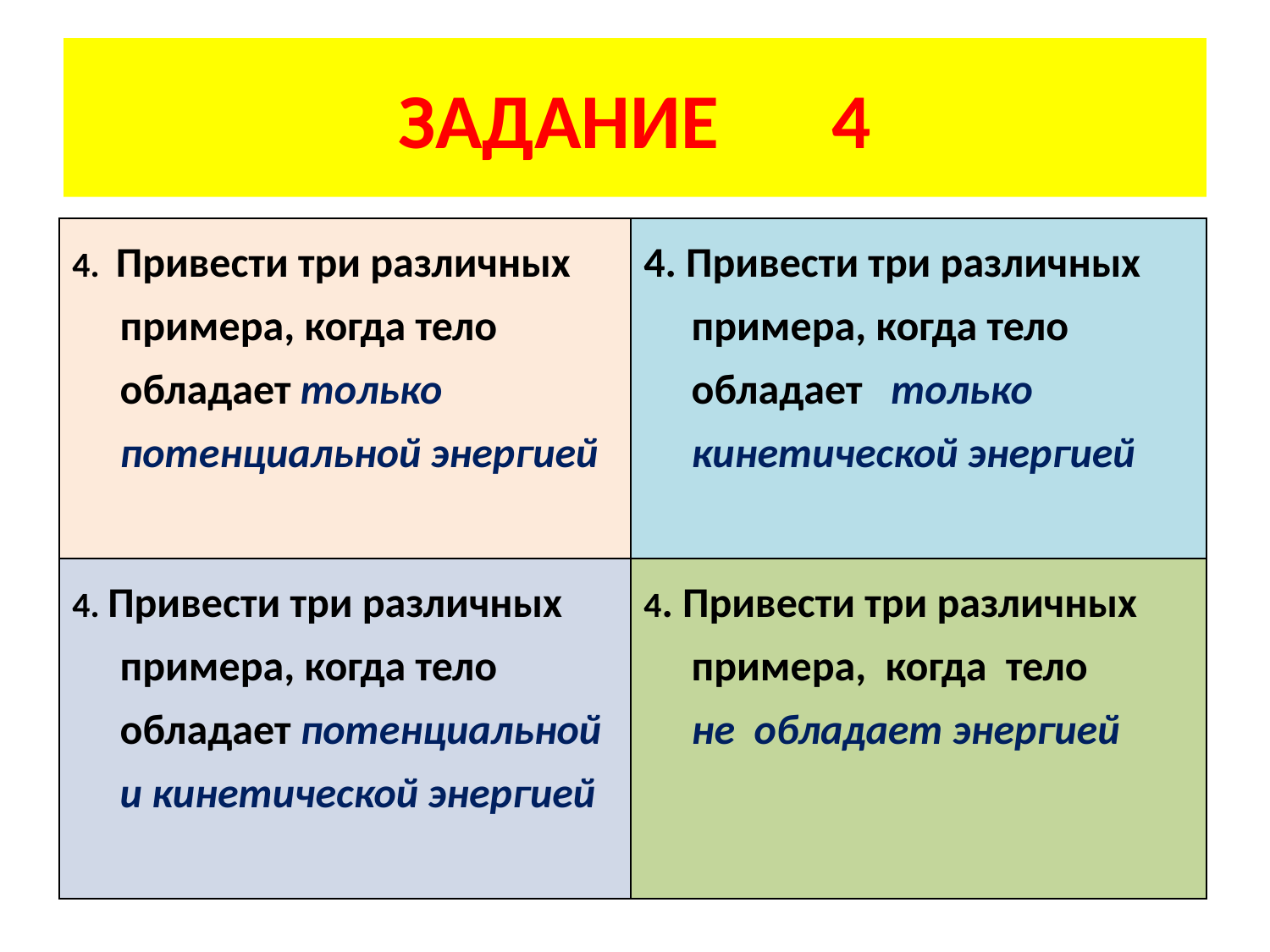

# ЗАДАНИЕ	   4
| 4. Привести три различных примера, когда тело обладает только потенциальной энергией | 4. Привести три различных примера, когда тело обладает только кинетической энергией |
| --- | --- |
| 4. Привести три различных примера, когда тело обладает потенциальной и кинетической энергией | 4. Привести три различных примера, когда тело не обладает энергией |